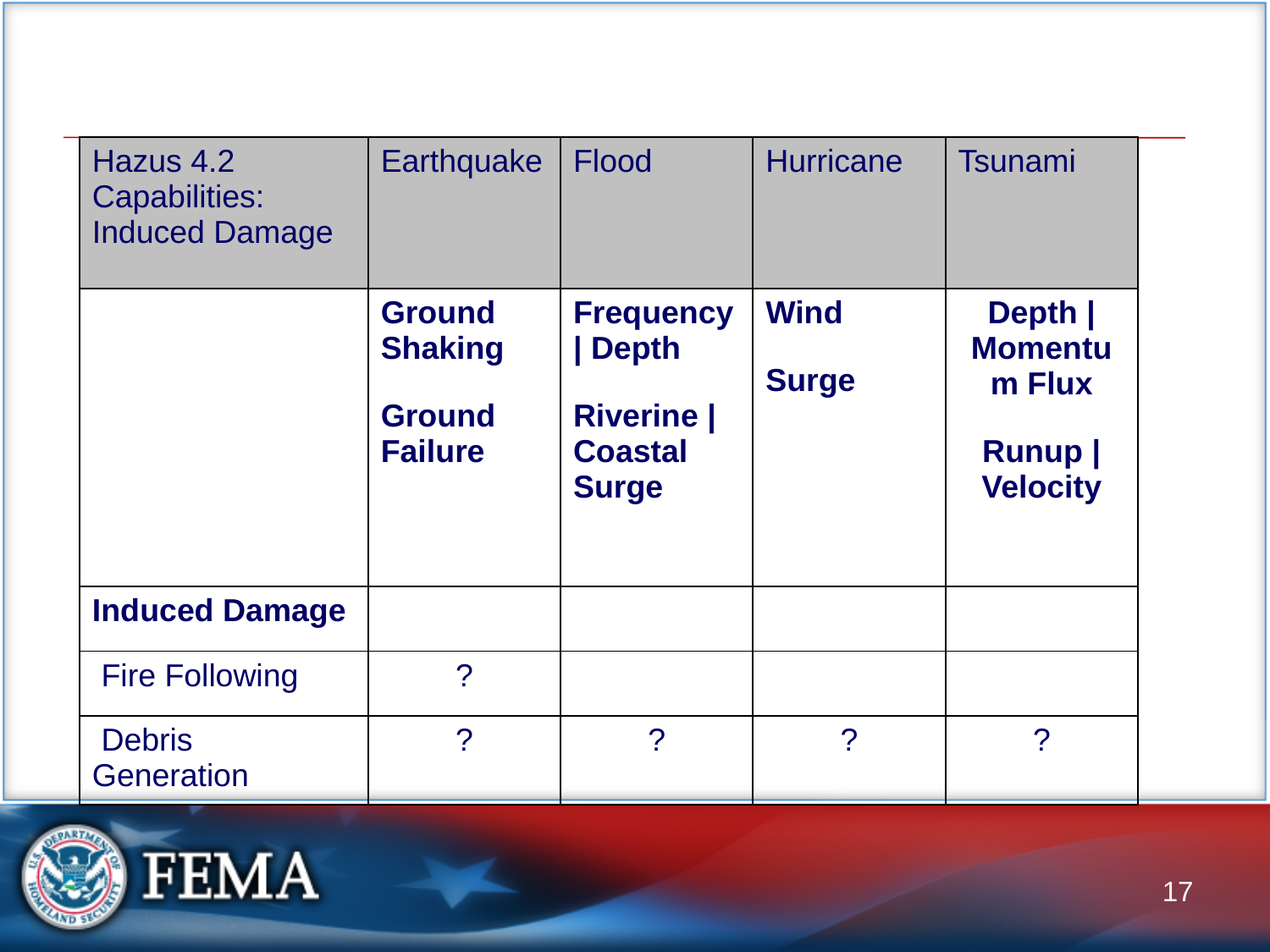

| Hazus 4.2 Capabilities:  Induced Damage | Earthquake | Flood | Hurricane | Tsunami |
| --- | --- | --- | --- | --- |
|  | Ground Shaking Ground Failure | Frequency | Depth Riverine | Coastal Surge | Wind Surge | Depth | Momentum Flux Runup | Velocity |
| Induced Damage |  |  |  |  |
| Fire Following | ? |  |  |  |
| Debris Generation | ? | ? | ? | ? |

17